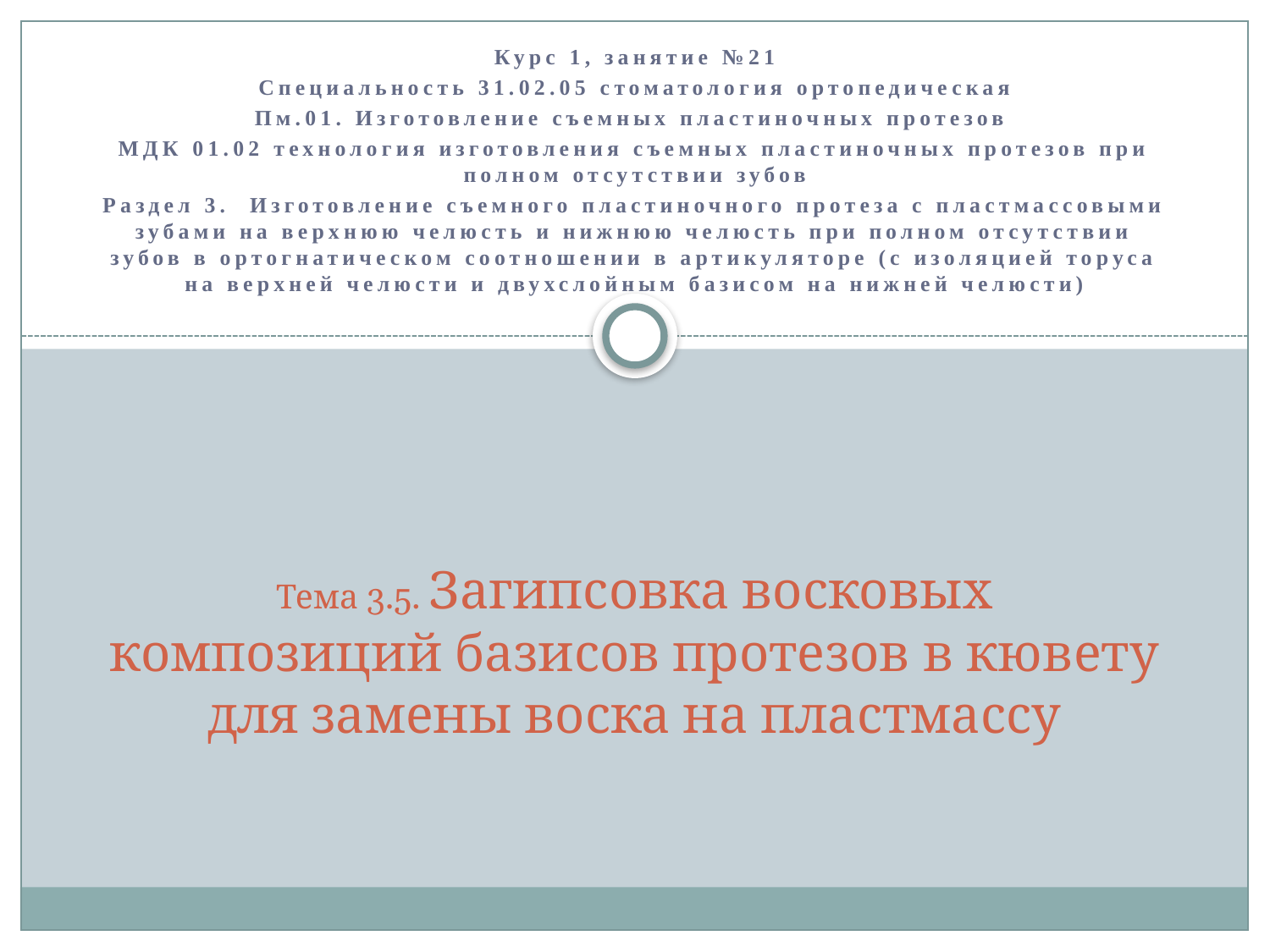

Курс 1, занятие №21
Специальность 31.02.05 стоматология ортопедическая
Пм.01. Изготовление съемных пластиночных протезов
МДК 01.02 технология изготовления съемных пластиночных протезов при полном отсутствии зубов
Раздел 3.  Изготовление съемного пластиночного протеза с пластмассовыми зубами на верхнюю челюсть и нижнюю челюсть при полном отсутствии зубов в ортогнатическом соотношении в артикуляторе (с изоляцией торуса на верхней челюсти и двухслойным базисом на нижней челюсти)

# Тема 3.5. Загипсовка восковых композиций базисов протезов в кювету для замены воска на пластмассу